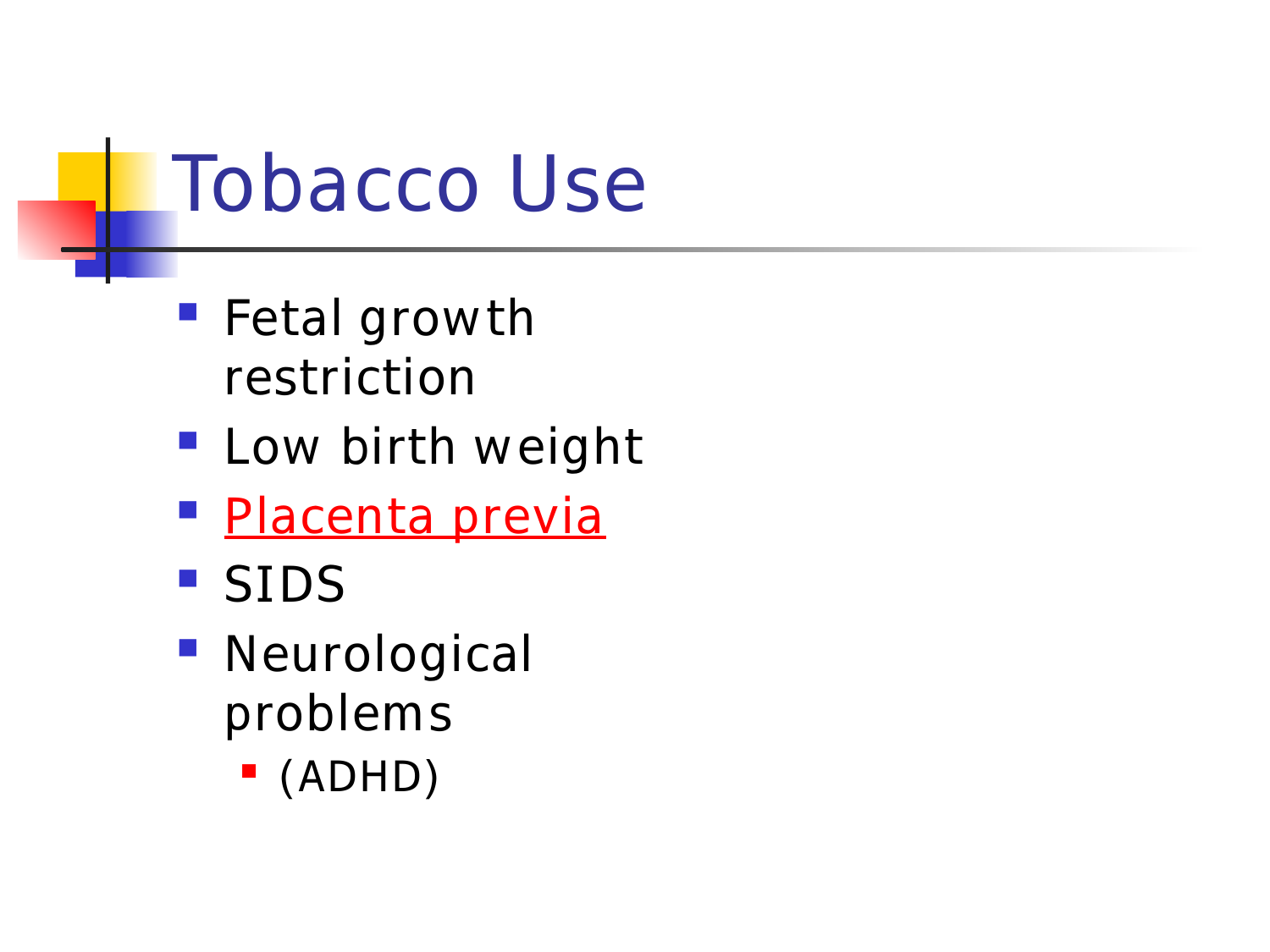

# Tobacco Use
Fetal growth restriction
Low birth weight
Placenta previa
SIDS
Neurological problems
(ADHD)